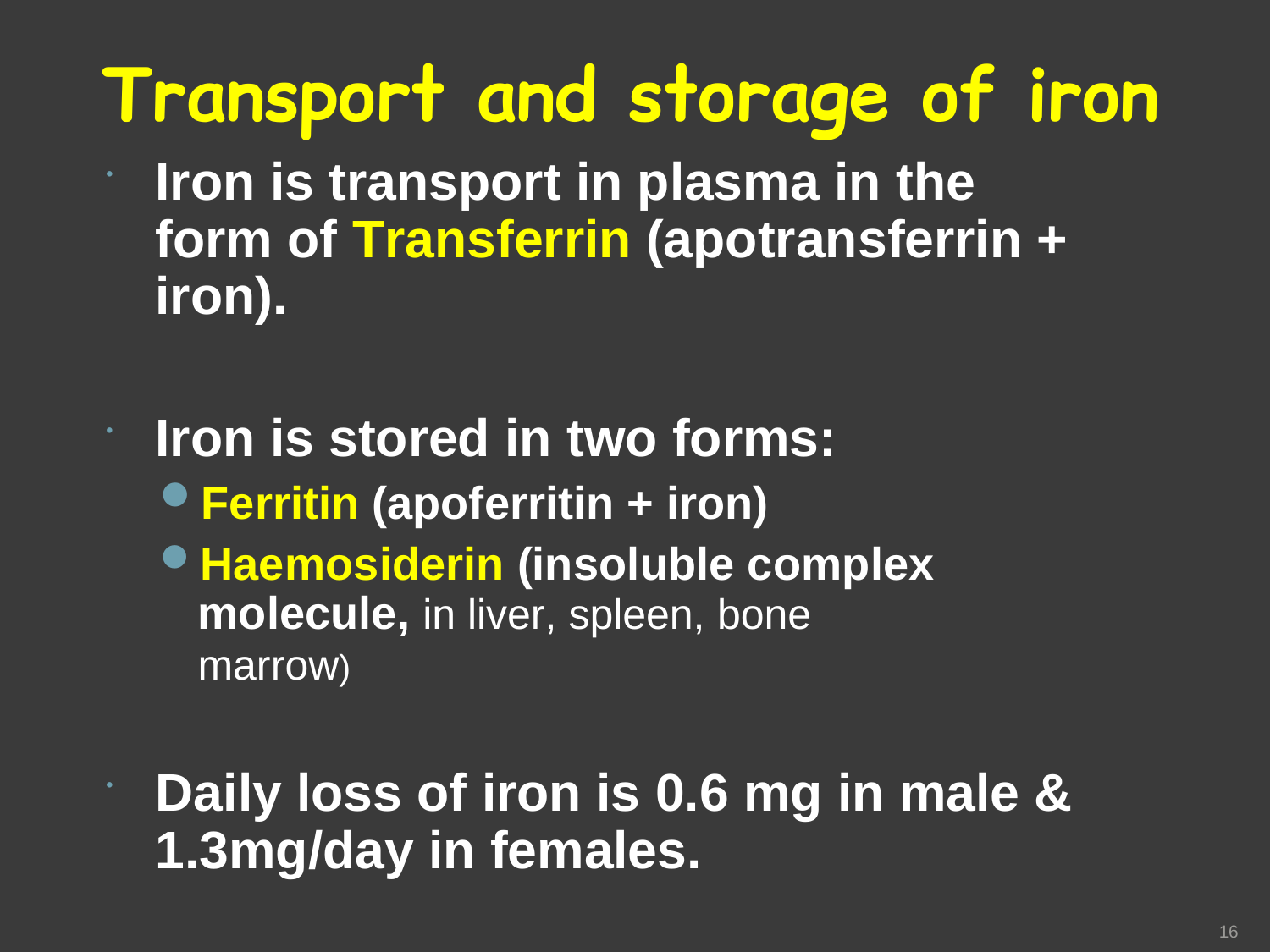

# Transport and storage of iron
Iron is transport in plasma in the	form of Transferrin (apotransferrin + iron).

Iron is stored in two forms:
Ferritin (apoferritin + iron)
Haemosiderin (insoluble complex molecule, in liver, spleen, bone marrow)

Daily loss of iron is 0.6 mg in male & 1.3mg/day in females.
16